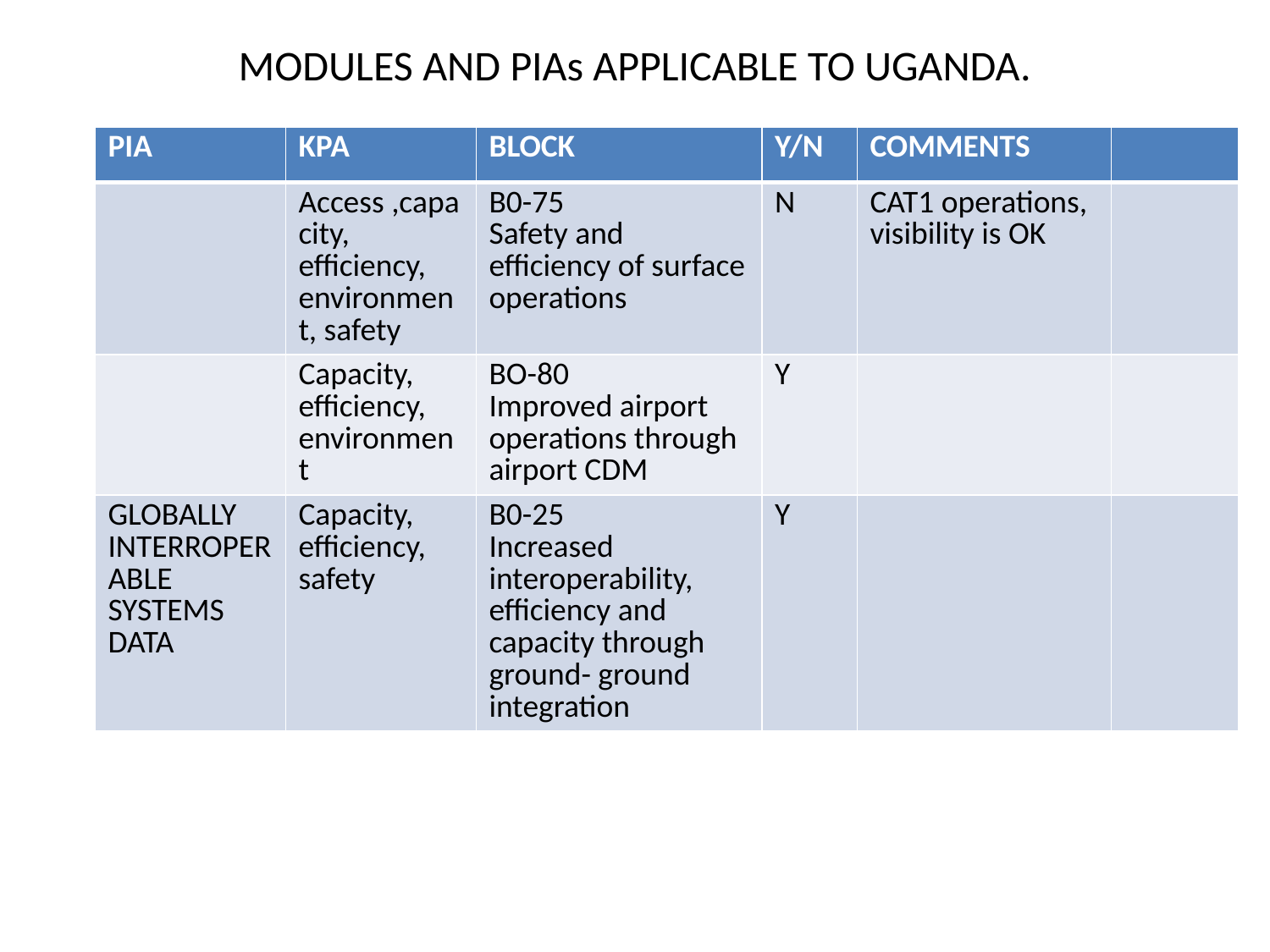

# MODULES AND PIAs APPLICABLE TO UGANDA.
| PIA | KPA | BLOCK | Y/N | COMMENTS |  |
| --- | --- | --- | --- | --- | --- |
|  | Access ,capacity, efficiency, environment, safety | B0-75 Safety and efficiency of surface operations | N | CAT1 operations, visibility is OK |  |
|  | Capacity, efficiency, environment | BO-80 Improved airport operations through airport CDM | Y |  |  |
| GLOBALLY INTERROPERABLE SYSTEMS DATA | Capacity, efficiency, safety | B0-25 Increased interoperability, efficiency and capacity through ground- ground integration | Y |  |  |